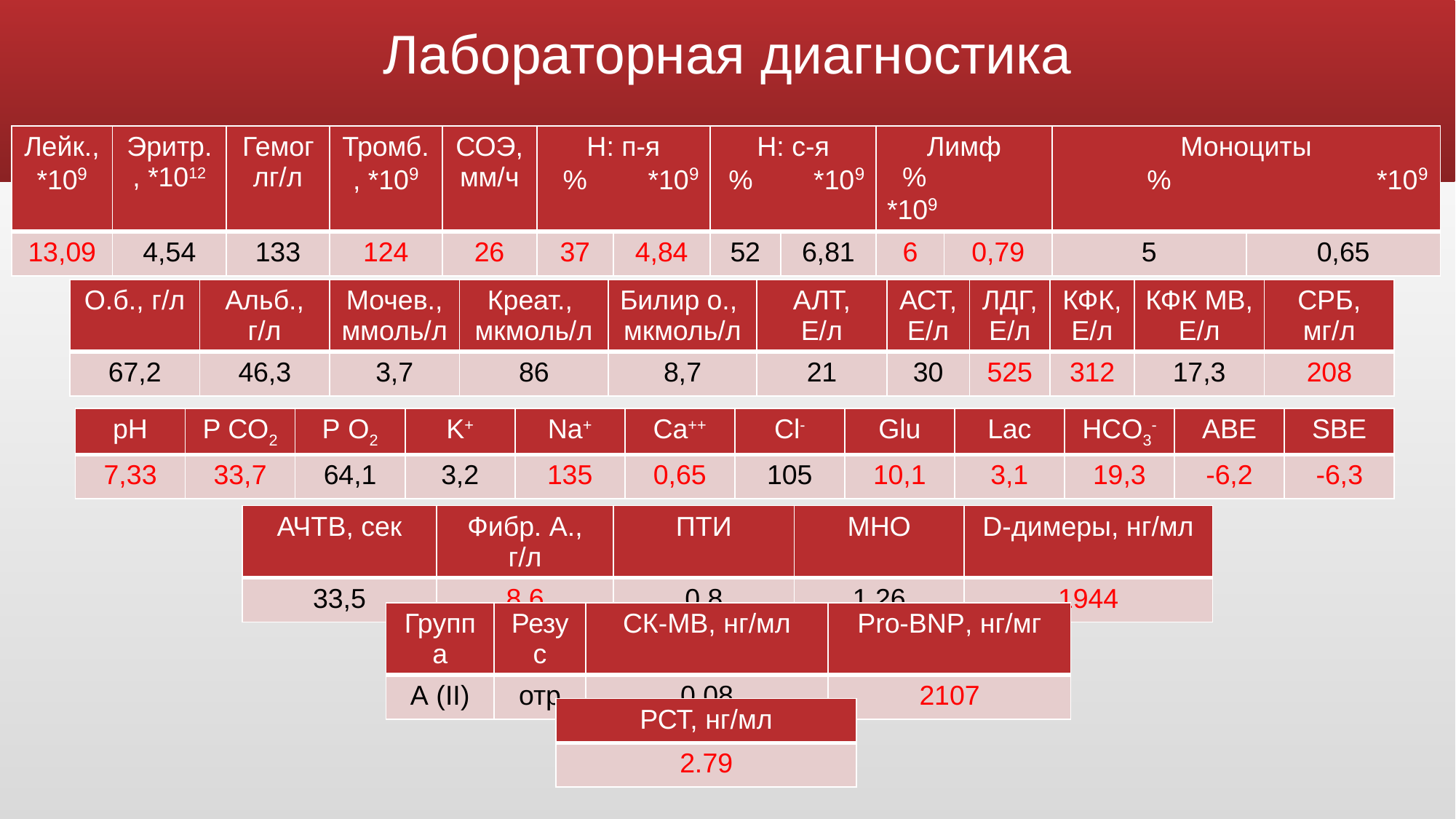

# Лабораторная диагностика
| Лейк., \*109 | Эритр., \*1012 | Гемоглг/л | Тромб., \*109 | СОЭ, мм/ч | Н: п-я % \*109 |  | Н: с-я % \*109 |  | Лимф % \*109 |  | Моноциты % \*109 |  |
| --- | --- | --- | --- | --- | --- | --- | --- | --- | --- | --- | --- | --- |
| 13,09 | 4,54 | 133 | 124 | 26 | 37 | 4,84 | 52 | 6,81 | 6 | 0,79 | 5 | 0,65 |
| О.б., г/л | Альб., г/л | Мочев., ммоль/л | Креат., мкмоль/л | Билир о., мкмоль/л | АЛТ, Е/л | АСТ, Е/л | ЛДГ, Е/л | КФК, Е/л | КФК МВ, Е/л | СРБ, мг/л |
| --- | --- | --- | --- | --- | --- | --- | --- | --- | --- | --- |
| 67,2 | 46,3 | 3,7 | 86 | 8,7 | 21 | 30 | 525 | 312 | 17,3 | 208 |
| pH | P CO2 | P O2 | K+ | Na+ | Ca++ | Cl- | Glu | Lac | HCO3- | ABE | SBE |
| --- | --- | --- | --- | --- | --- | --- | --- | --- | --- | --- | --- |
| 7,33 | 33,7 | 64,1 | 3,2 | 135 | 0,65 | 105 | 10,1 | 3,1 | 19,3 | -6,2 | -6,3 |
| АЧТВ, сек | Фибр. А., г/л | ПТИ | МНО | D-димеры, нг/мл |
| --- | --- | --- | --- | --- |
| 33,5 | 8,6 | 0,8 | 1,26 | 1944 |
| Группа | Резус | СК-МВ, нг/мл | Pro-BNP, нг/мг |
| --- | --- | --- | --- |
| А (II) | отр | 0.08 | 2107 |
| РСТ, нг/мл |
| --- |
| 2.79 |